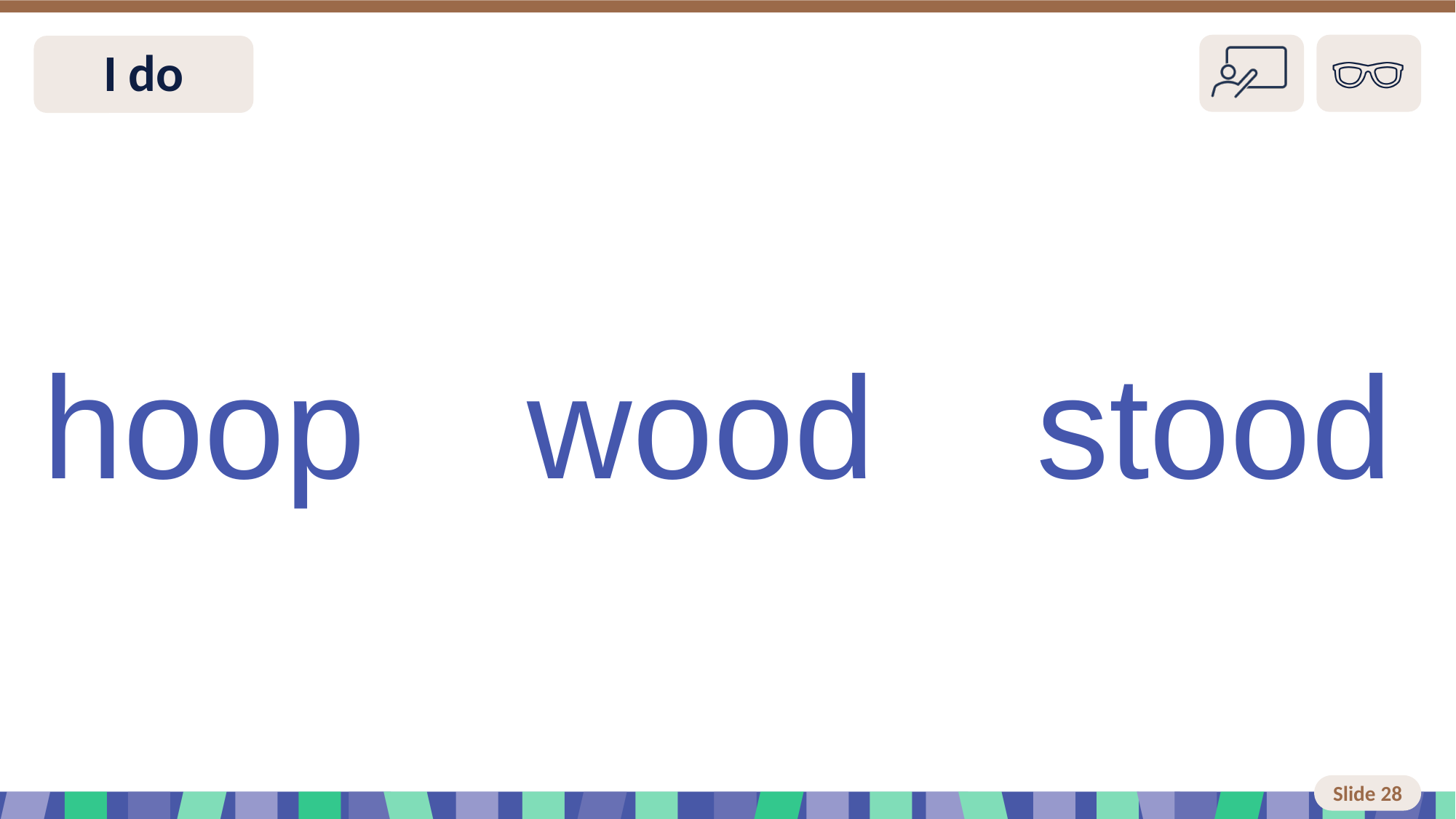

Slide 28 I do
hoop    wood    stood